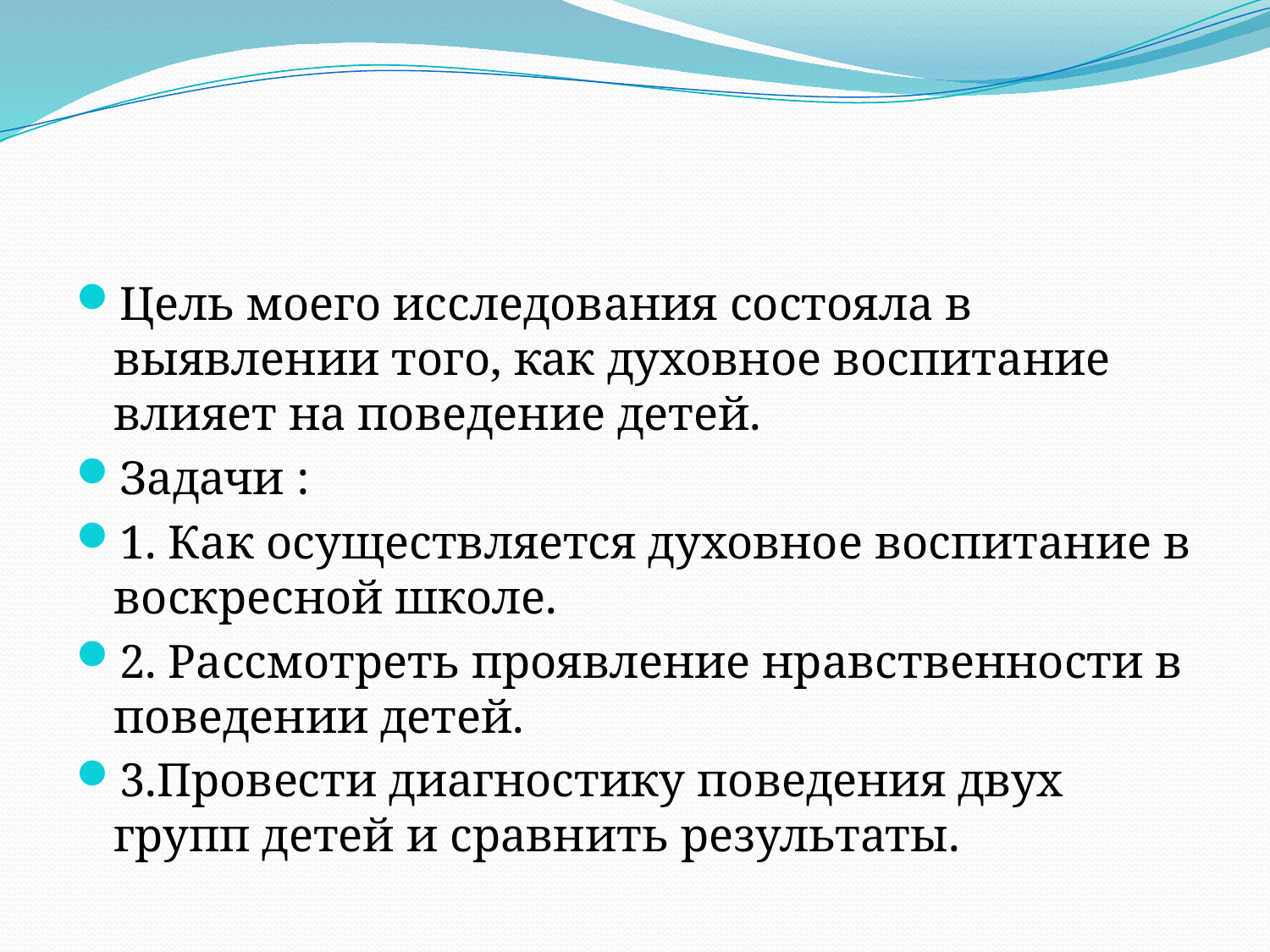

#
Цель моего исследования состояла в выявлении того, как духовное воспитание влияет на поведение детей.
Задачи :
1. Как осуществляется духовное воспитание в воскресной школе.
2. Рассмотреть проявление нравственности в поведении детей.
3.Провести диагностику поведения двух групп детей и сравнить результаты.